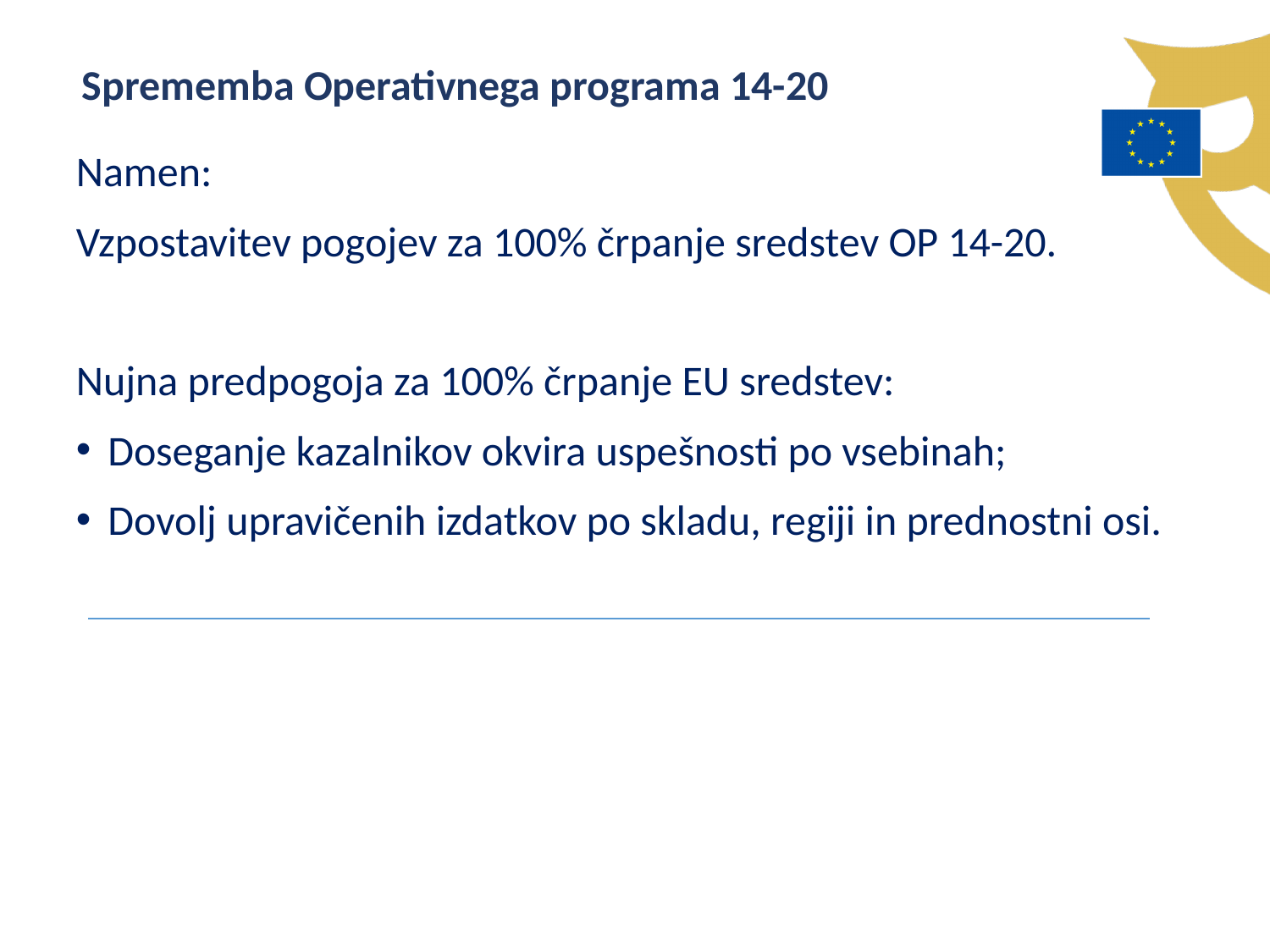

Sprememba Operativnega programa 14-20
Namen:
Vzpostavitev pogojev za 100% črpanje sredstev OP 14-20.

Nujna predpogoja za 100% črpanje EU sredstev:
Doseganje kazalnikov okvira uspešnosti po vsebinah;
Dovolj upravičenih izdatkov po skladu, regiji in prednostni osi.